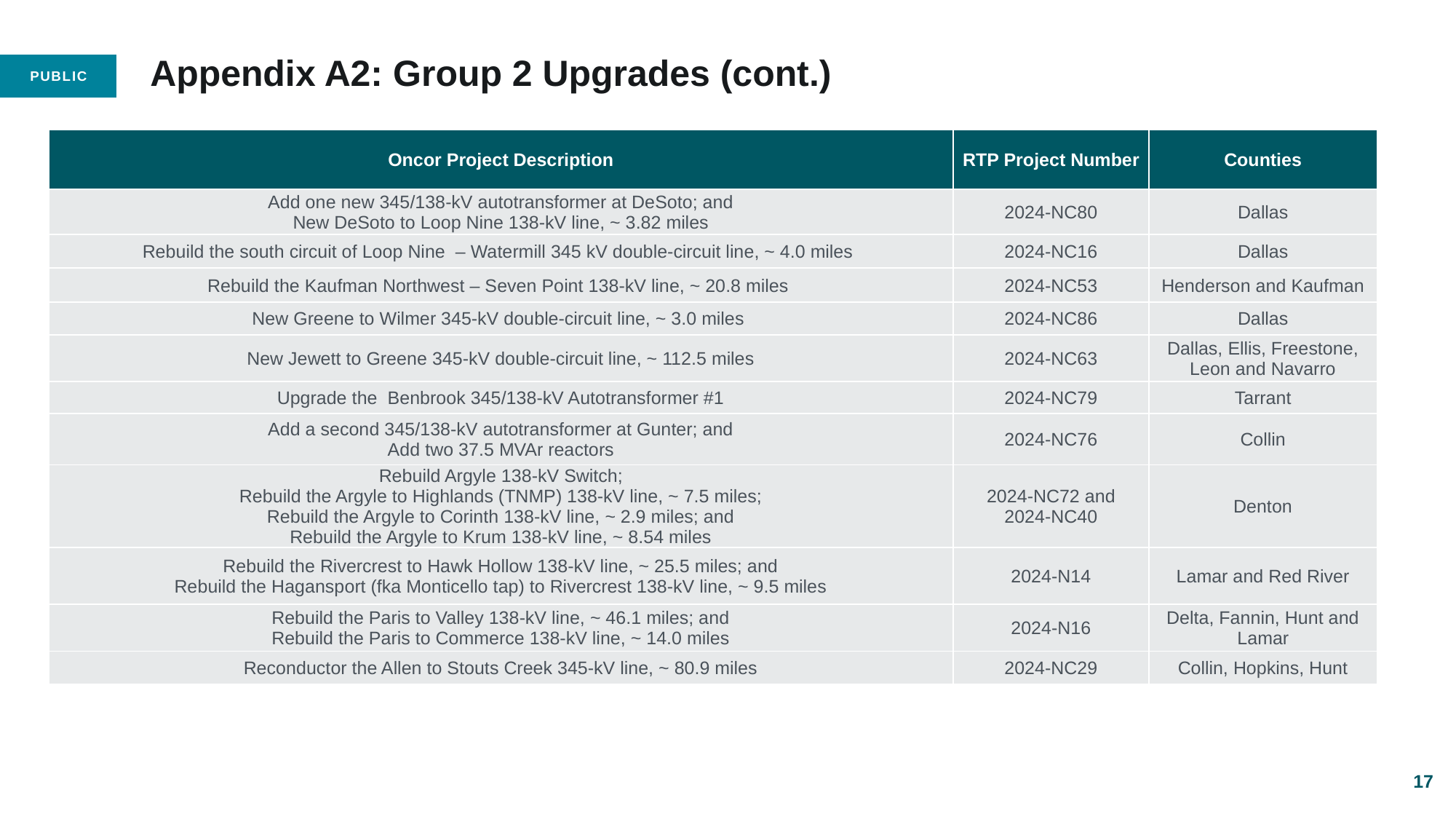

# Appendix A2: Group 2 Upgrades (cont.)
| Oncor Project Description | RTP Project Number | Counties |
| --- | --- | --- |
| Add one new 345/138-kV autotransformer at DeSoto; and New DeSoto to Loop Nine 138-kV line, ~ 3.82 miles | 2024-NC80 | Dallas |
| Rebuild the south circuit of Loop Nine – Watermill 345 kV double-circuit line, ~ 4.0 miles | 2024-NC16 | Dallas |
| Rebuild the Kaufman Northwest – Seven Point 138-kV line, ~ 20.8 miles | 2024-NC53 | Henderson and Kaufman |
| New Greene to Wilmer 345-kV double-circuit line, ~ 3.0 miles | 2024-NC86 | Dallas |
| New Jewett to Greene 345-kV double-circuit line, ~ 112.5 miles | 2024-NC63 | Dallas, Ellis, Freestone, Leon and Navarro |
| Upgrade the Benbrook 345/138-kV Autotransformer #1 | 2024-NC79 | Tarrant |
| Add a second 345/138-kV autotransformer at Gunter; and Add two 37.5 MVAr reactors | 2024-NC76 | Collin |
| Rebuild Argyle 138-kV Switch; Rebuild the Argyle to Highlands (TNMP) 138-kV line, ~ 7.5 miles; Rebuild the Argyle to Corinth 138-kV line, ~ 2.9 miles; and Rebuild the Argyle to Krum 138-kV line, ~ 8.54 miles | 2024-NC72 and 2024-NC40 | Denton |
| Rebuild the Rivercrest to Hawk Hollow 138-kV line, ~ 25.5 miles; and Rebuild the Hagansport (fka Monticello tap) to Rivercrest 138-kV line, ~ 9.5 miles | 2024-N14 | Lamar and Red River |
| Rebuild the Paris to Valley 138-kV line, ~ 46.1 miles; and Rebuild the Paris to Commerce 138-kV line, ~ 14.0 miles | 2024-N16 | Delta, Fannin, Hunt and Lamar |
| Reconductor the Allen to Stouts Creek 345-kV line, ~ 80.9 miles | 2024-NC29 | Collin, Hopkins, Hunt |
17